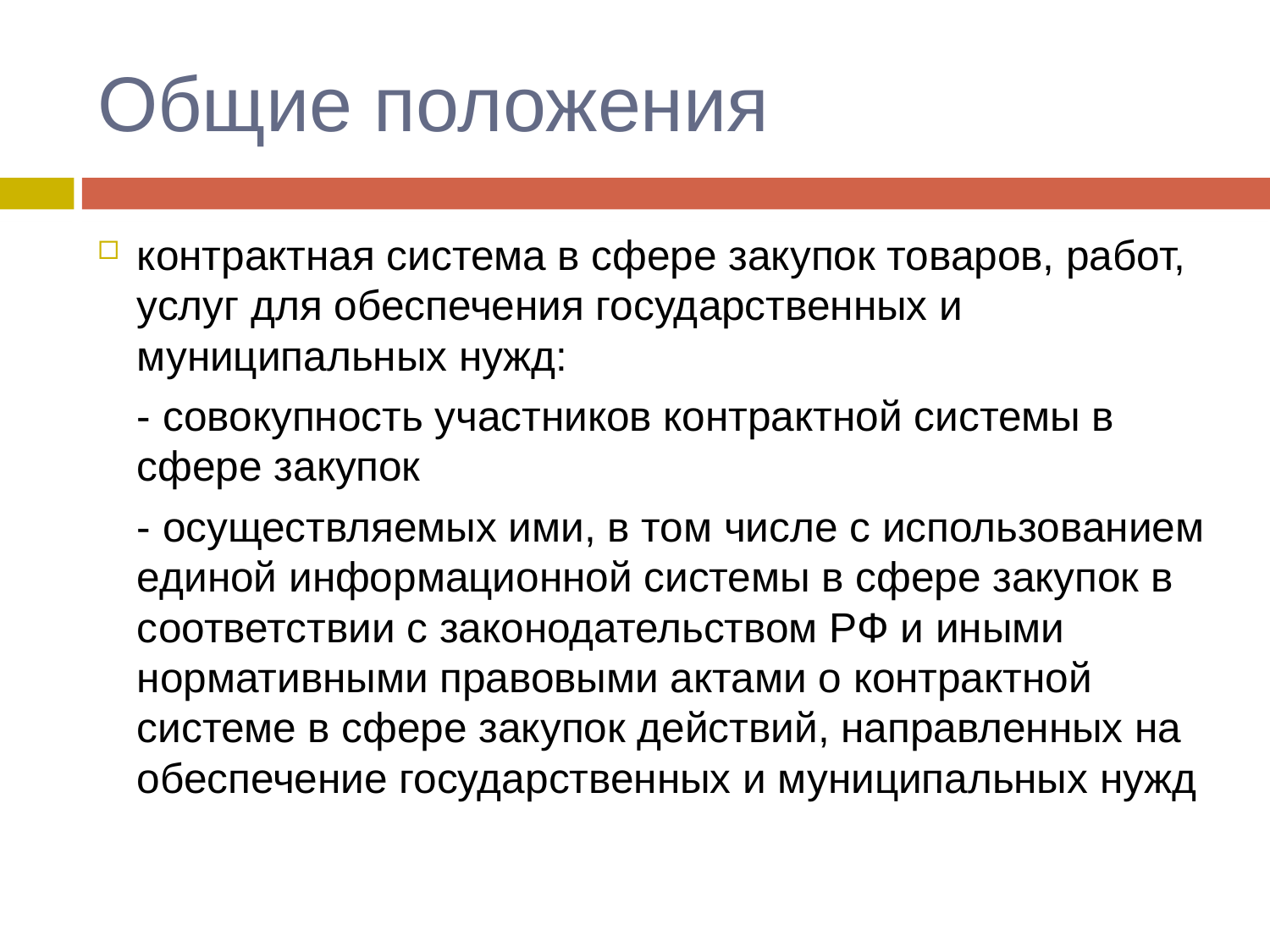

# Общие положения
контрактная система в сфере закупок товаров, работ, услуг для обеспечения государственных и муниципальных нужд:
	- совокупность участников контрактной системы в сфере закупок
	- осуществляемых ими, в том числе с использованием единой информационной системы в сфере закупок в соответствии с законодательством РФ и иными нормативными правовыми актами о контрактной системе в сфере закупок действий, направленных на обеспечение государственных и муниципальных нужд